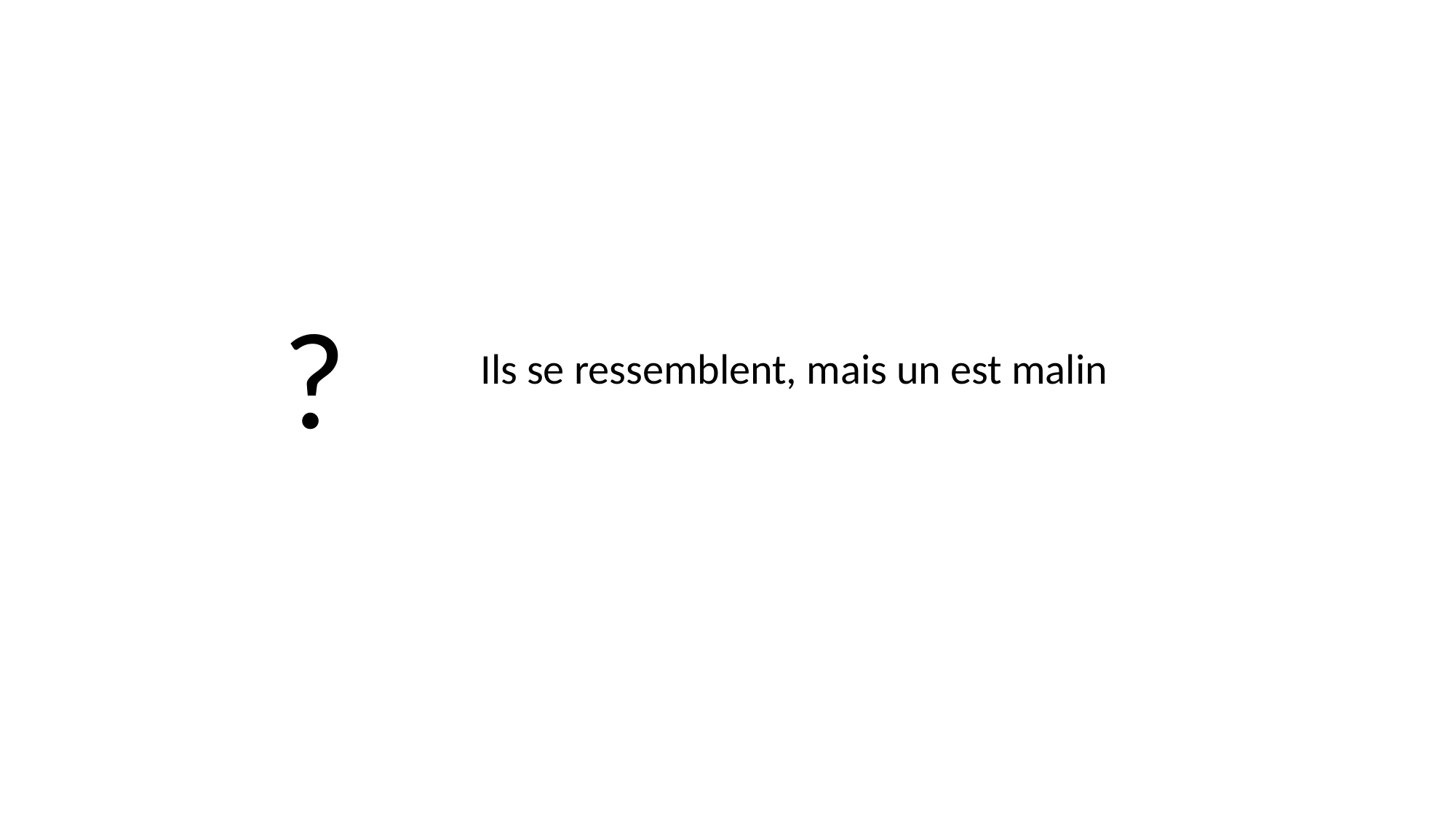

# ?
Ils se ressemblent, mais un est malin